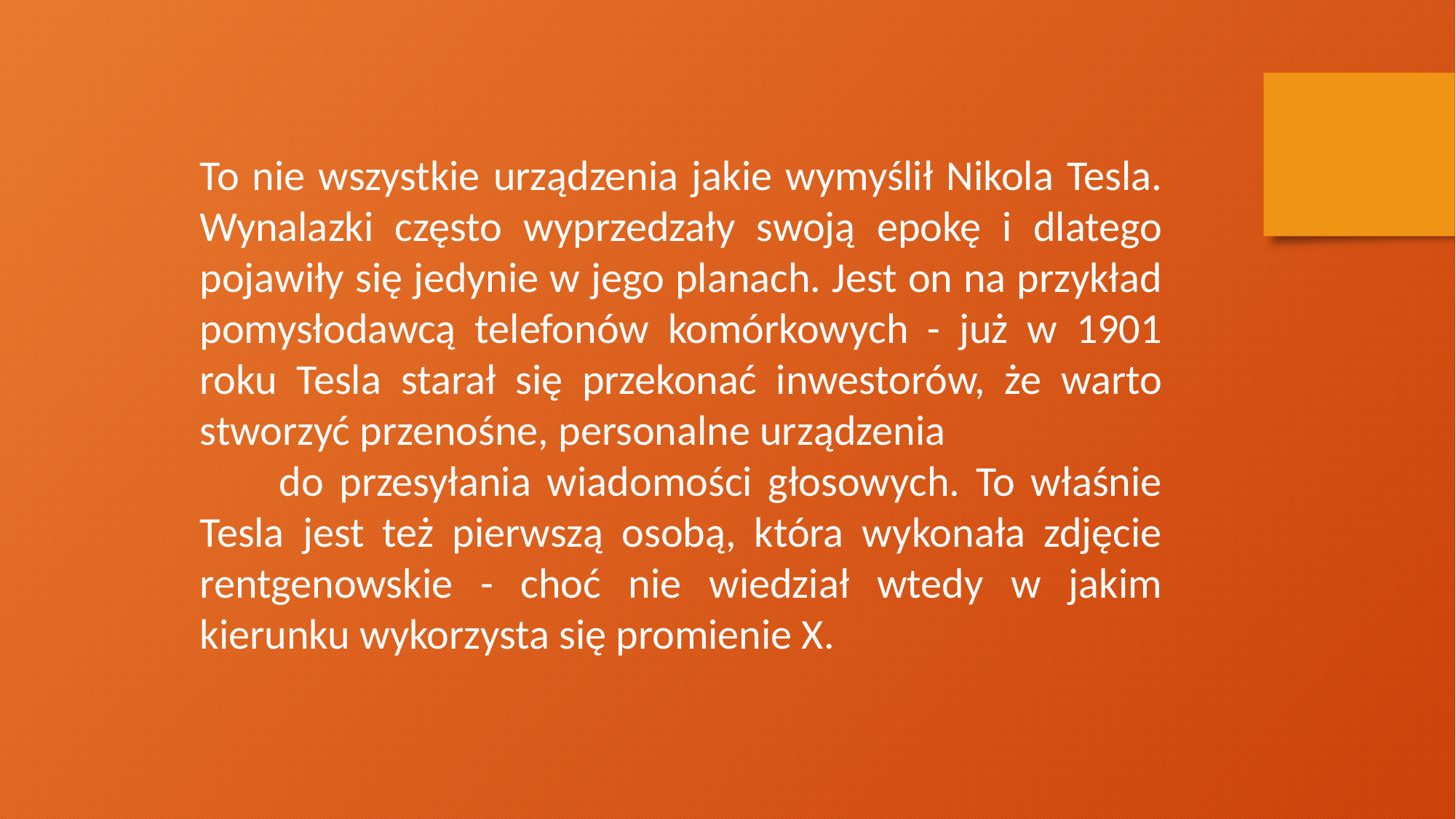

To nie wszystkie urządzenia jakie wymyślił Nikola Tesla. Wynalazki często wyprzedzały swoją epokę i dlatego pojawiły się jedynie w jego planach. Jest on na przykład pomysłodawcą telefonów komórkowych - już w 1901 roku Tesla starał się przekonać inwestorów, że warto stworzyć przenośne, personalne urządzenia                            do przesyłania wiadomości głosowych. To właśnie Tesla jest też pierwszą osobą, która wykonała zdjęcie rentgenowskie - choć nie wiedział wtedy w jakim kierunku wykorzysta się promienie X.